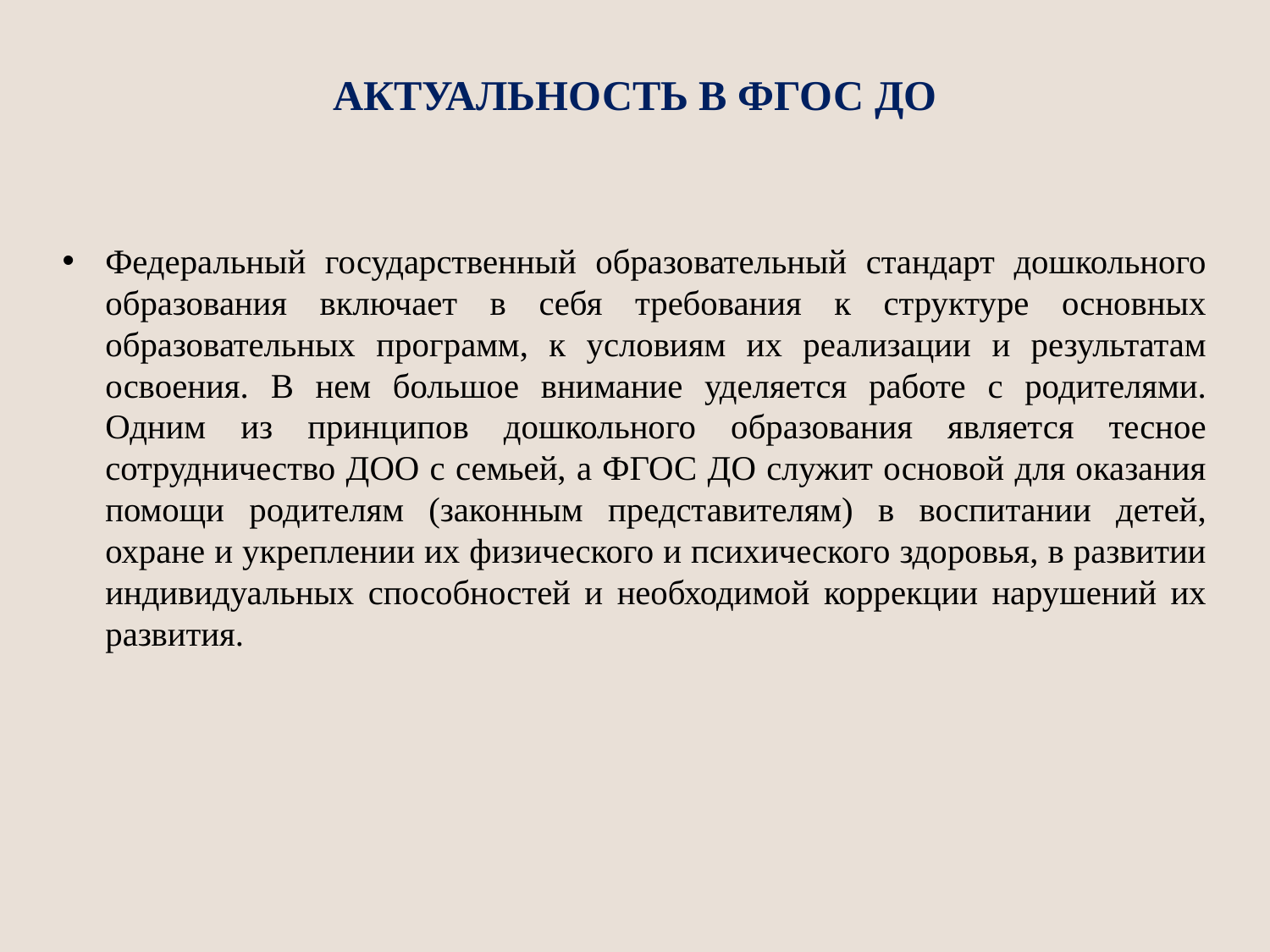

# АКТУАЛЬНОСТЬ В ФГОС ДО

Федеральный государственный образовательный стандарт дошкольного образования включает в себя требования к структуре основных образовательных программ, к условиям их реализации и результатам освоения. В нем большое внимание уделяется работе с родителями. Одним из принципов дошкольного образования является тесное сотрудничество ДОО с семьей, а ФГОС ДО служит основой для оказания помощи родителям (законным представителям) в воспитании детей, охране и укреплении их физического и психического здоровья, в развитии индивидуальных способностей и необходимой коррекции нарушений их развития.